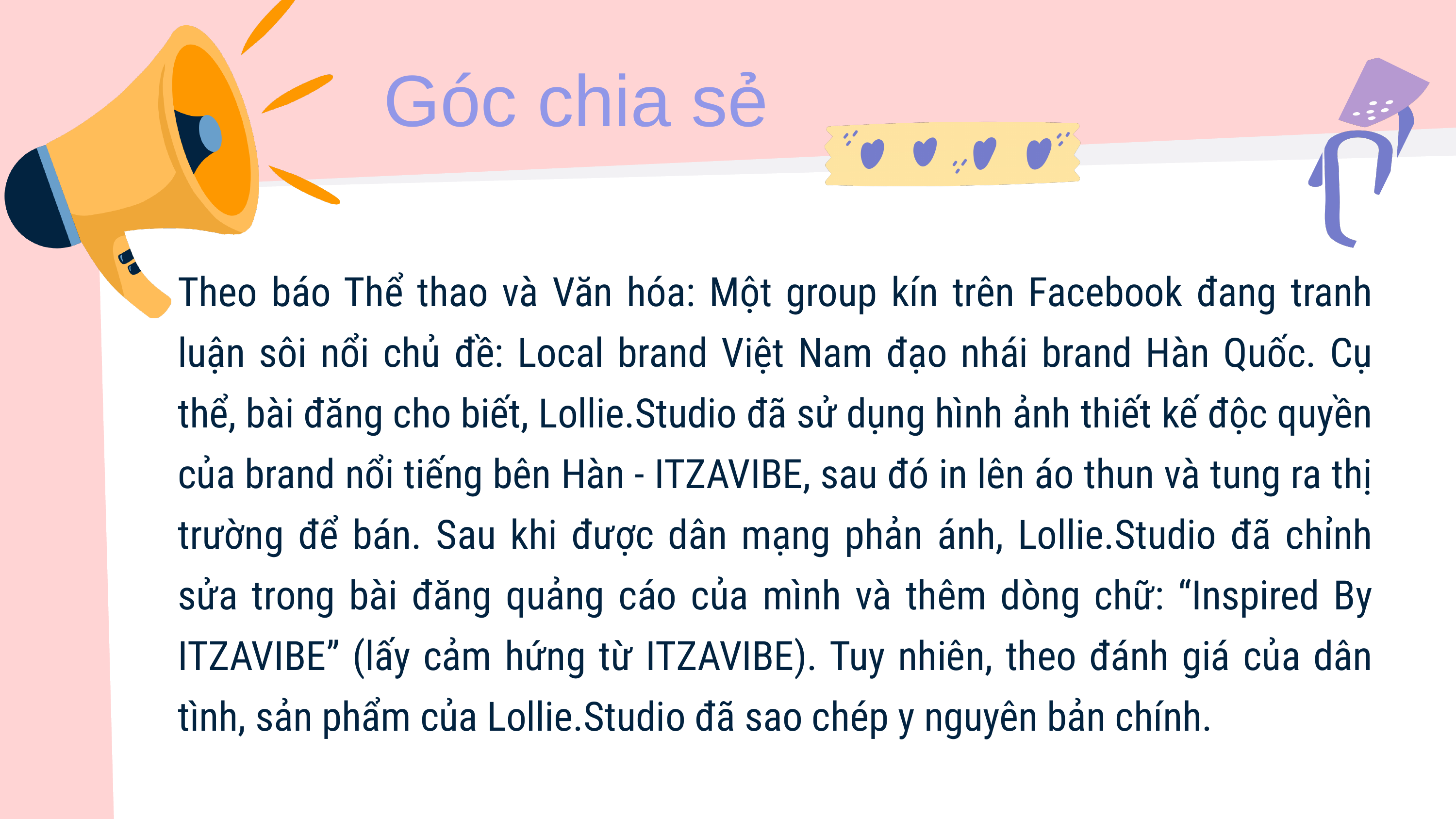

Góc chia sẻ

Theo báo Thể thao và Văn hóa: Một group kín trên Facebook đang tranh luận sôi nổi chủ đề: Local brand Việt Nam đạo nhái brand Hàn Quốc. Cụ thể, bài đăng cho biết, Lollie.Studio đã sử dụng hình ảnh thiết kế độc quyền của brand nổi tiếng bên Hàn - ITZAVIBE, sau đó in lên áo thun và tung ra thị trường để bán. Sau khi được dân mạng phản ánh, Lollie.Studio đã chỉnh sửa trong bài đăng quảng cáo của mình và thêm dòng chữ: “Inspired By ITZAVIBE” (lấy cảm hứng từ ITZAVIBE). Tuy nhiên, theo đánh giá của dân tình, sản phẩm của Lollie.Studio đã sao chép y nguyên bản chính.